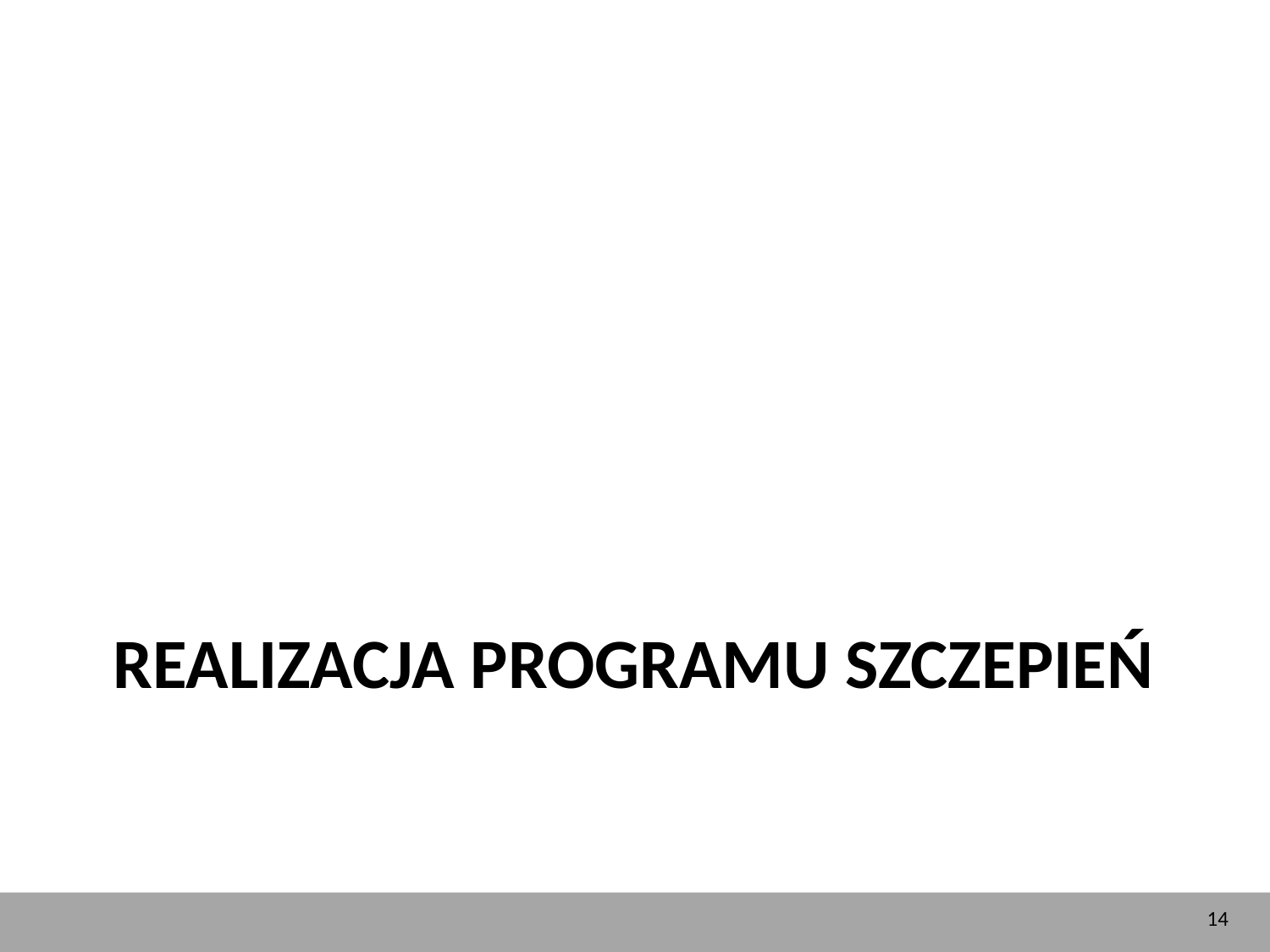

# Realizacja programu szczepień
19 marca 2021
14